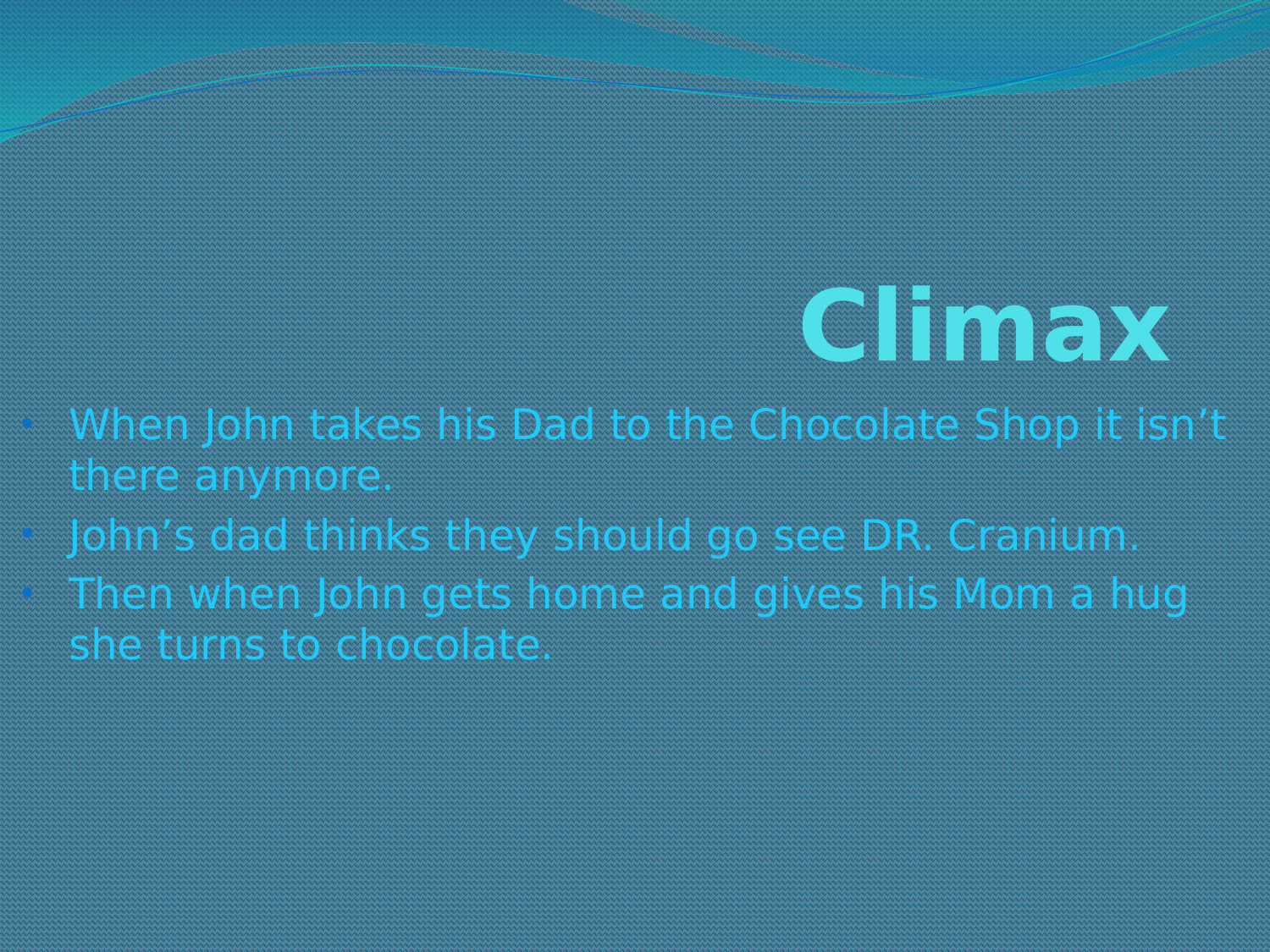

# Climax
When John takes his Dad to the Chocolate Shop it isn’t there anymore.
John’s dad thinks they should go see DR. Cranium.
Then when John gets home and gives his Mom a hug she turns to chocolate.